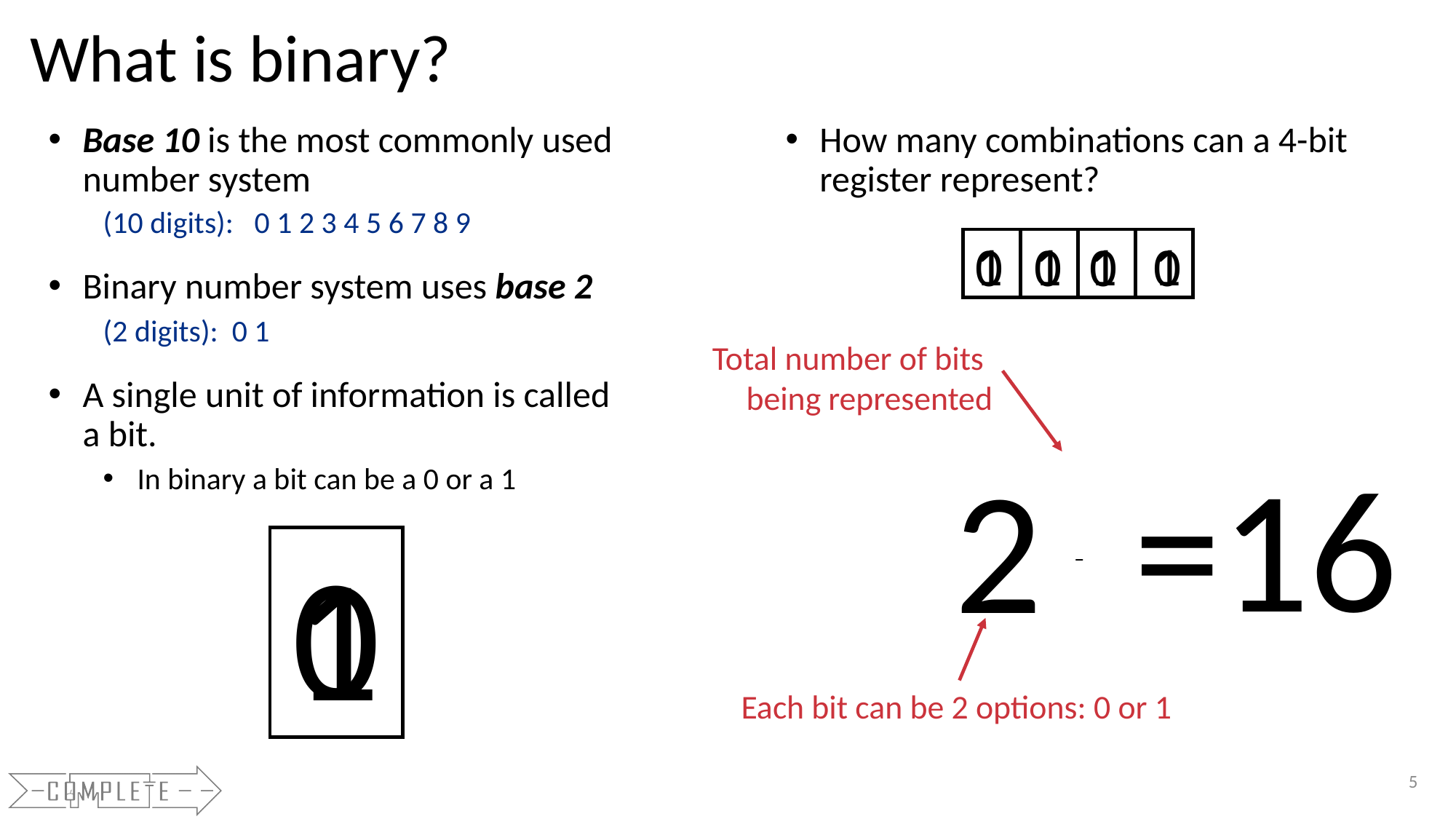

# What is binary?
Base 10 is the most commonly used number system
(10 digits):   0 1 2 3 4 5 6 7 8 9
Binary number system uses base 2
(2 digits):  0 1
A single unit of information is called a bit.
In binary a bit can be a 0 or a 1
How many combinations can a 4-bit register represent?

1
1
1
1
0
0
0
0

Total number of bits being represented
=16
24

0
1

Each bit can be 2 options: 0 or 1
5